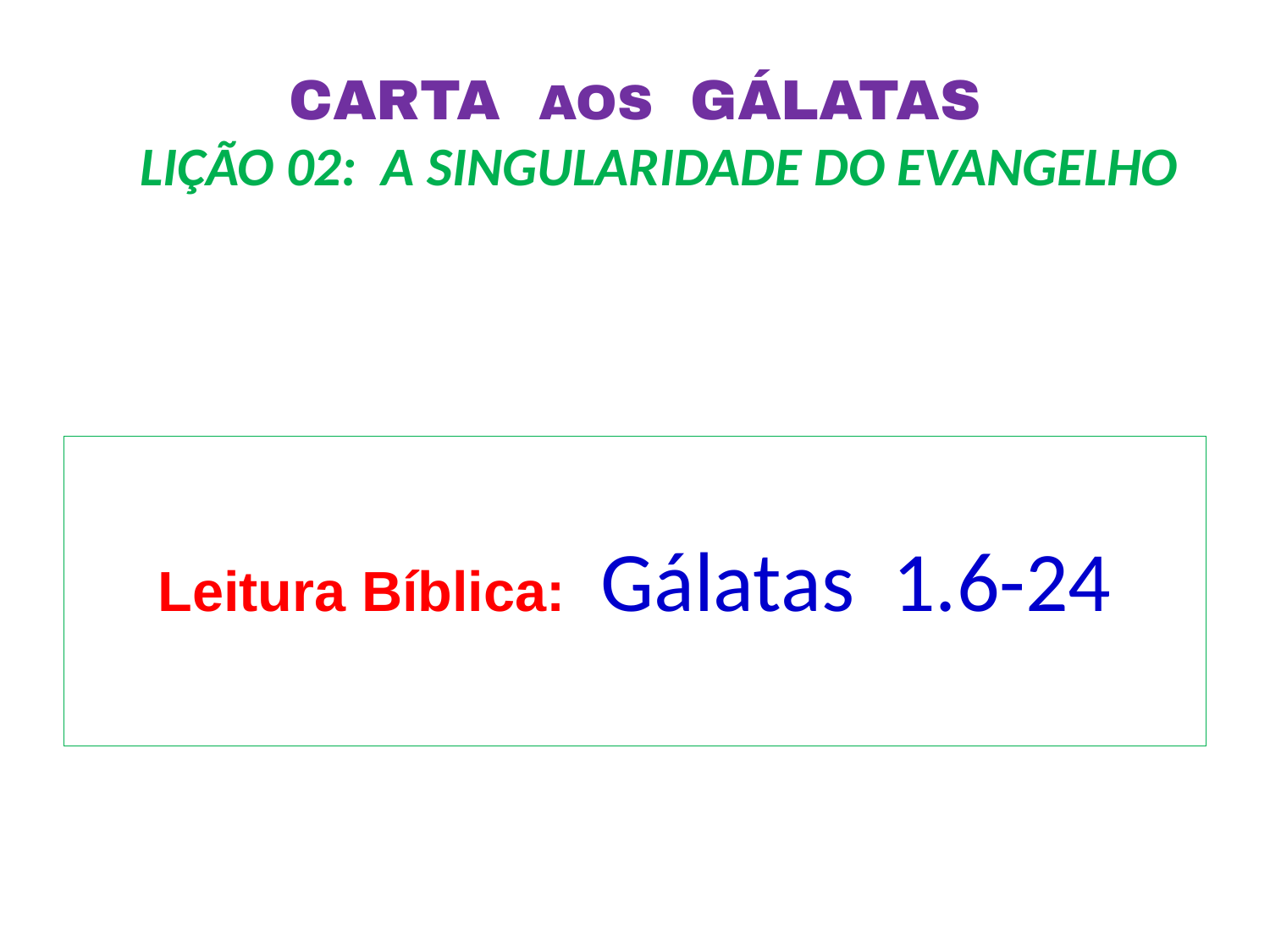

# CARTA  AOS  GÁLATAS LIÇÃO 02:  A SINGULARIDADE DO EVANGELHO

Leitura Bíblica:  Gálatas  1.6-24